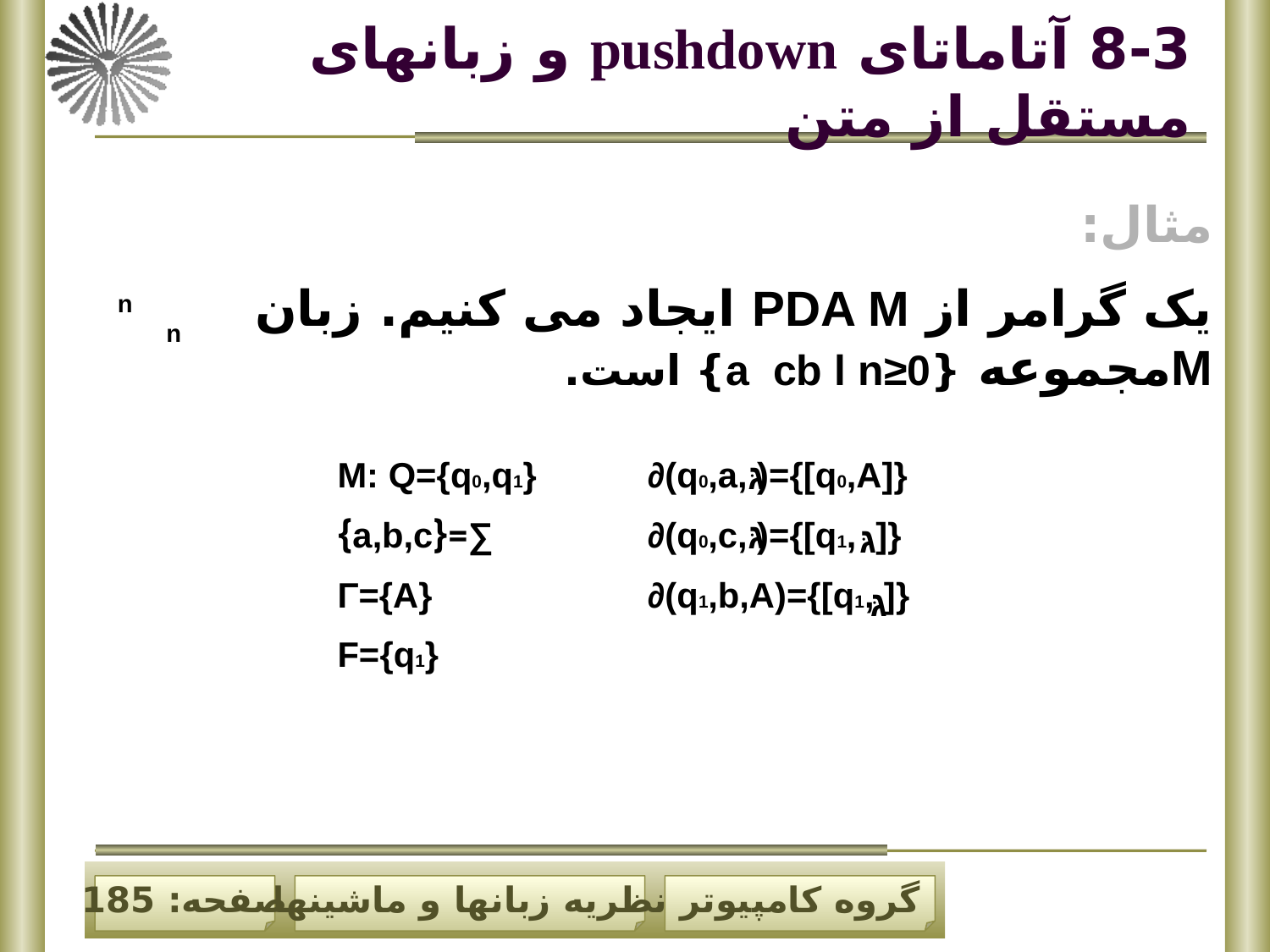

# 8-3 آتاماتای pushdown و زبانهای مستقل از متن
مثال:
یک گرامر از PDA M ایجاد می کنیم. زبان Mمجموعه {a  cb l n≥0} است.
n        n
 M: Q={q0,q1}
      ∑={a,b,c}
      Γ={A}
      F={q1}
∂(q0,a, )={[q0,A]}
∂(q0,c, )={[q1,  ]}
∂(q1,b,A)={[q1, ]}
גּ
גּ
גּ
גּ